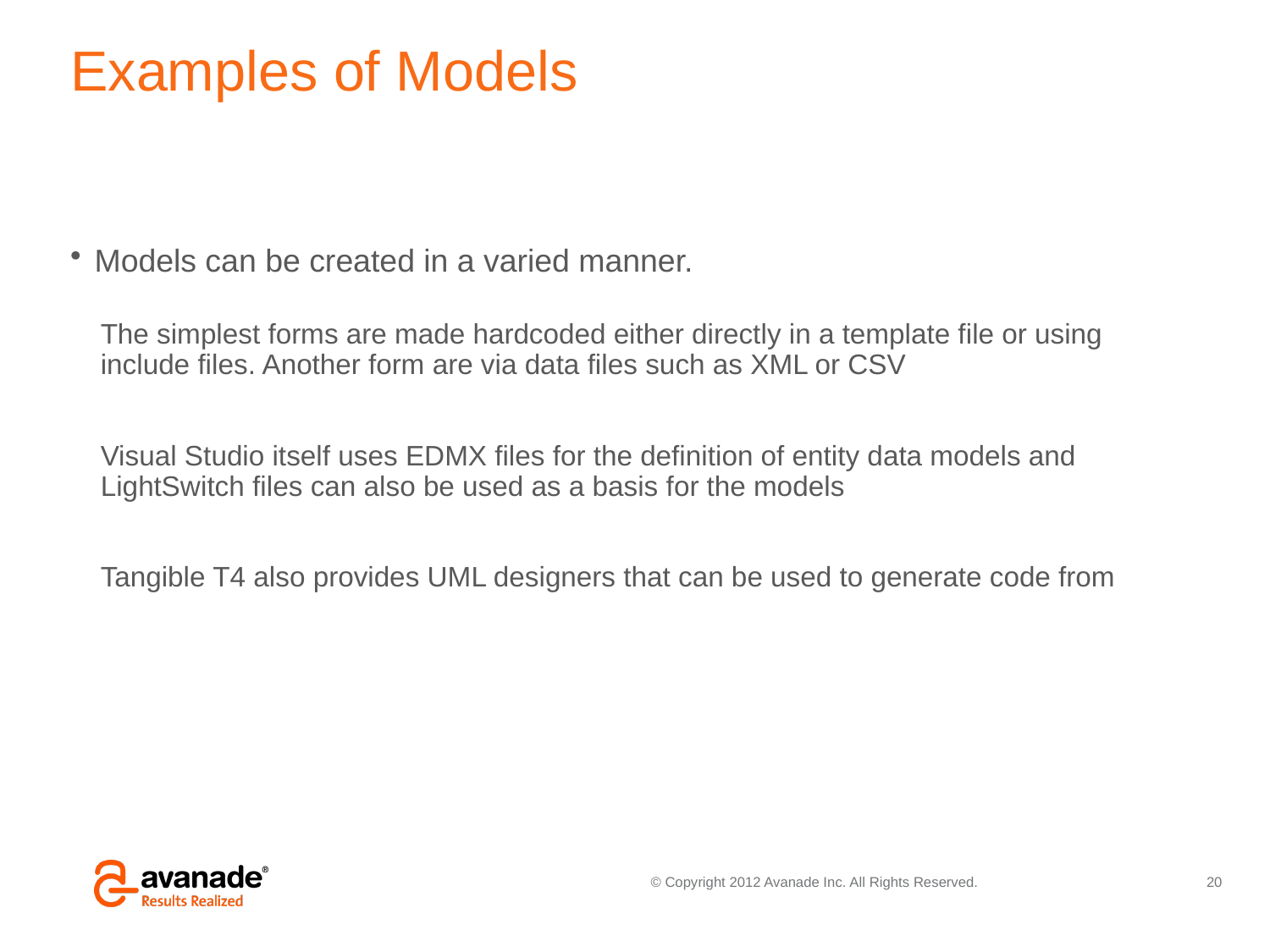

# Examples of Models

Models can be created in a varied manner.

The simplest forms are made hardcoded either directly in a template file or using include files. Another form are via data files such as XML or CSV

Visual Studio itself uses EDMX files for the definition of entity data models and LightSwitch files can also be used as a basis for the models

Tangible T4 also provides UML designers that can be used to generate code from
20